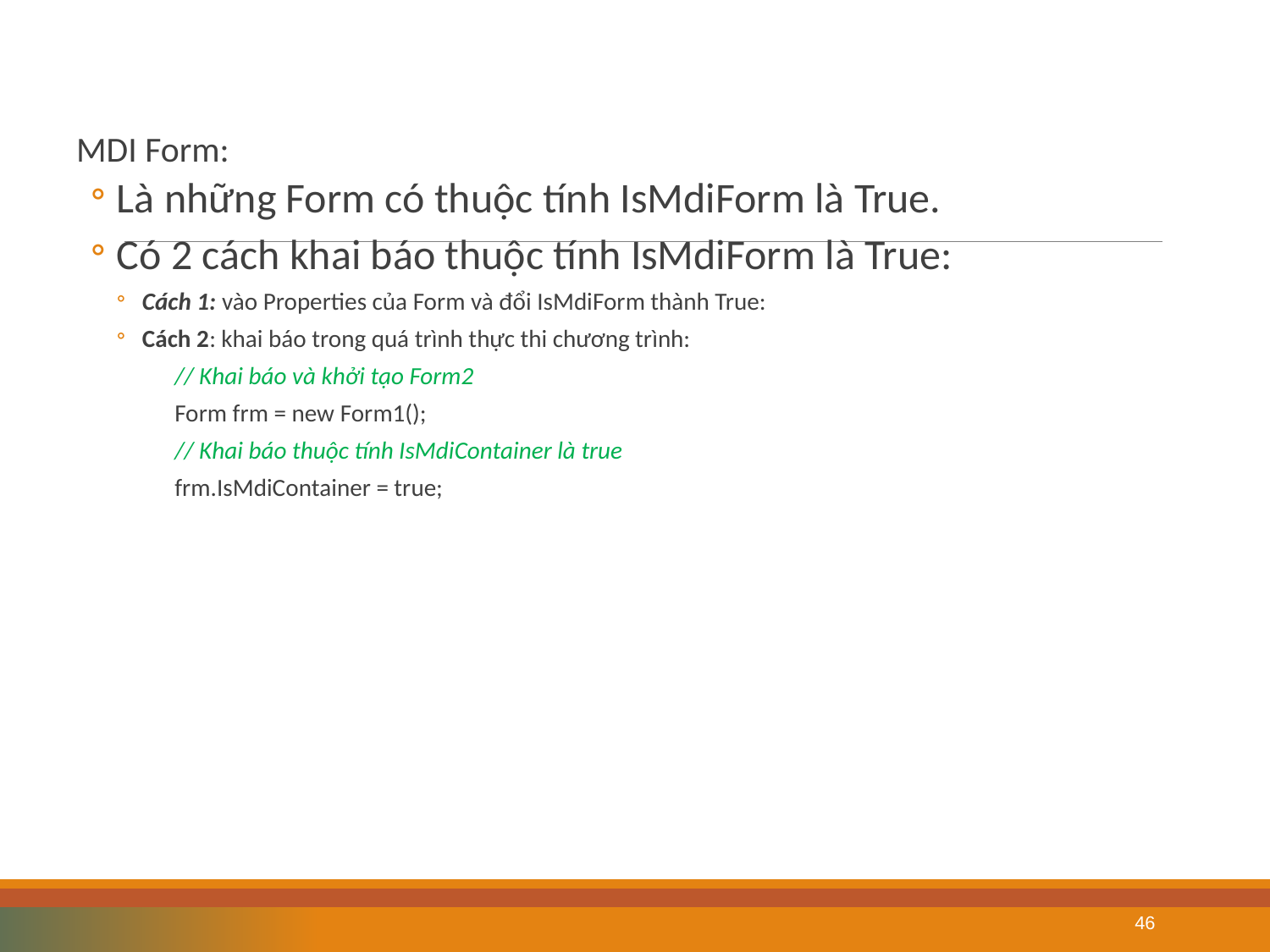

#
MDI Form:
Là những Form có thuộc tính IsMdiForm là True.
Có 2 cách khai báo thuộc tính IsMdiForm là True:
Cách 1: vào Properties của Form và đổi IsMdiForm thành True:
Cách 2: khai báo trong quá trình thực thi chương trình:
// Khai báo và khởi tạo Form2
Form frm = new Form1();
// Khai báo thuộc tính IsMdiContainer là true
frm.IsMdiContainer = true;

46